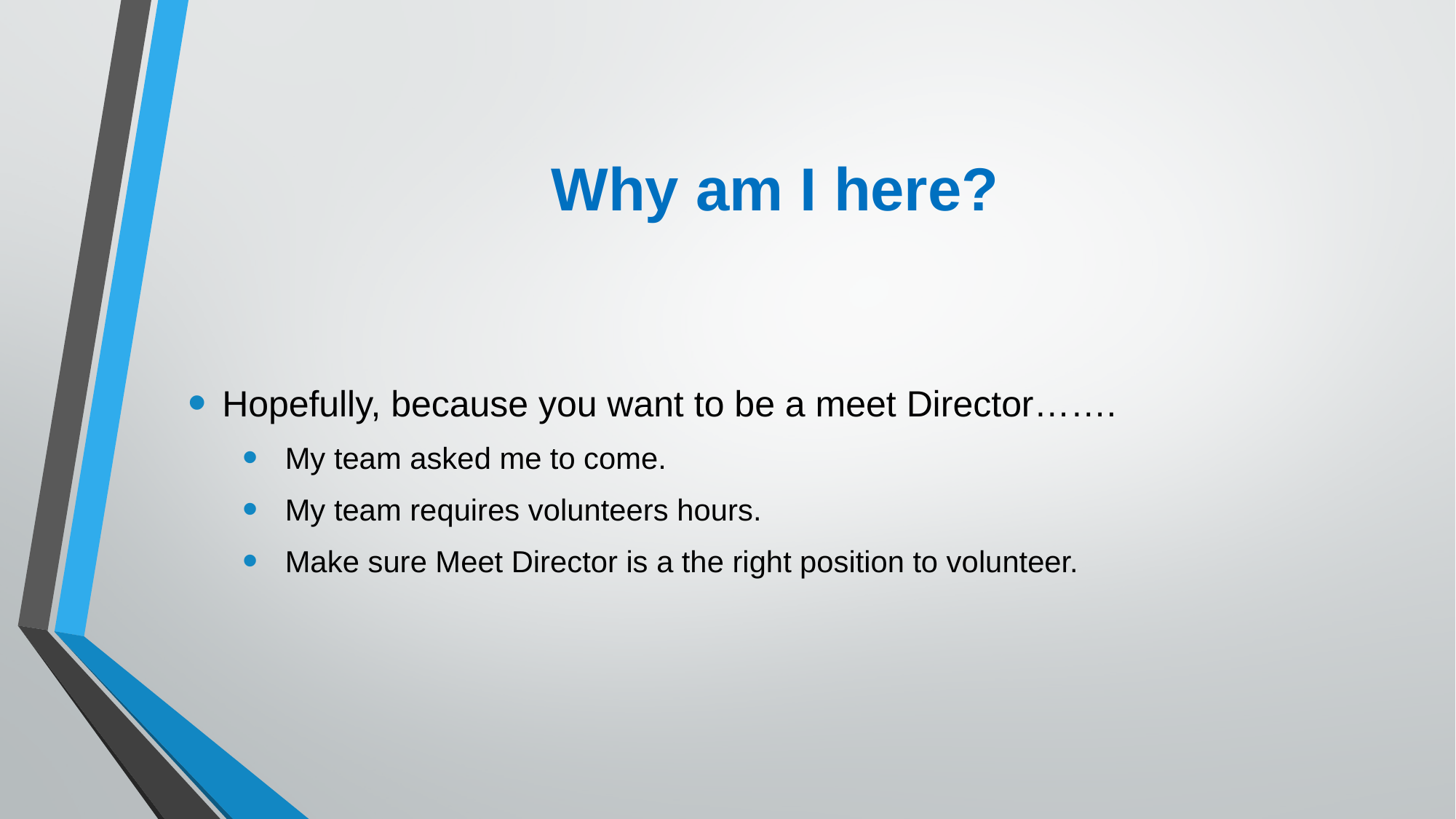

# Why am I here?
Hopefully, because you want to be a meet Director…….
 My team asked me to come.
 My team requires volunteers hours.
 Make sure Meet Director is a the right position to volunteer.